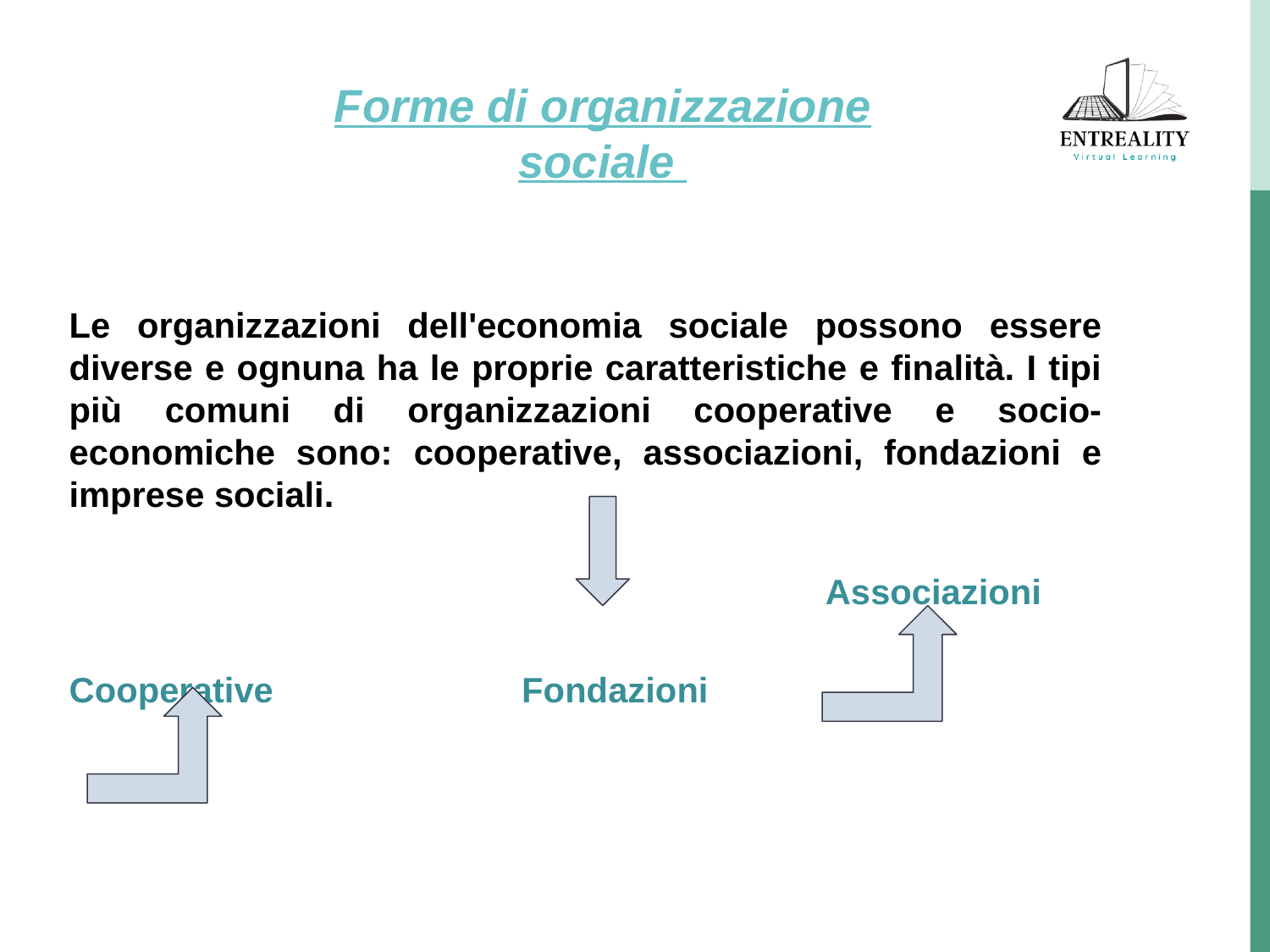

# Forme di organizzazione sociale

Le organizzazioni dell'economia sociale possono essere diverse e ognuna ha le proprie caratteristiche e finalità. I tipi più comuni di organizzazioni cooperative e socio-economiche sono: cooperative, associazioni, fondazioni e imprese sociali.

                                                                                              Associazioni

Cooperative                              Fondazioni